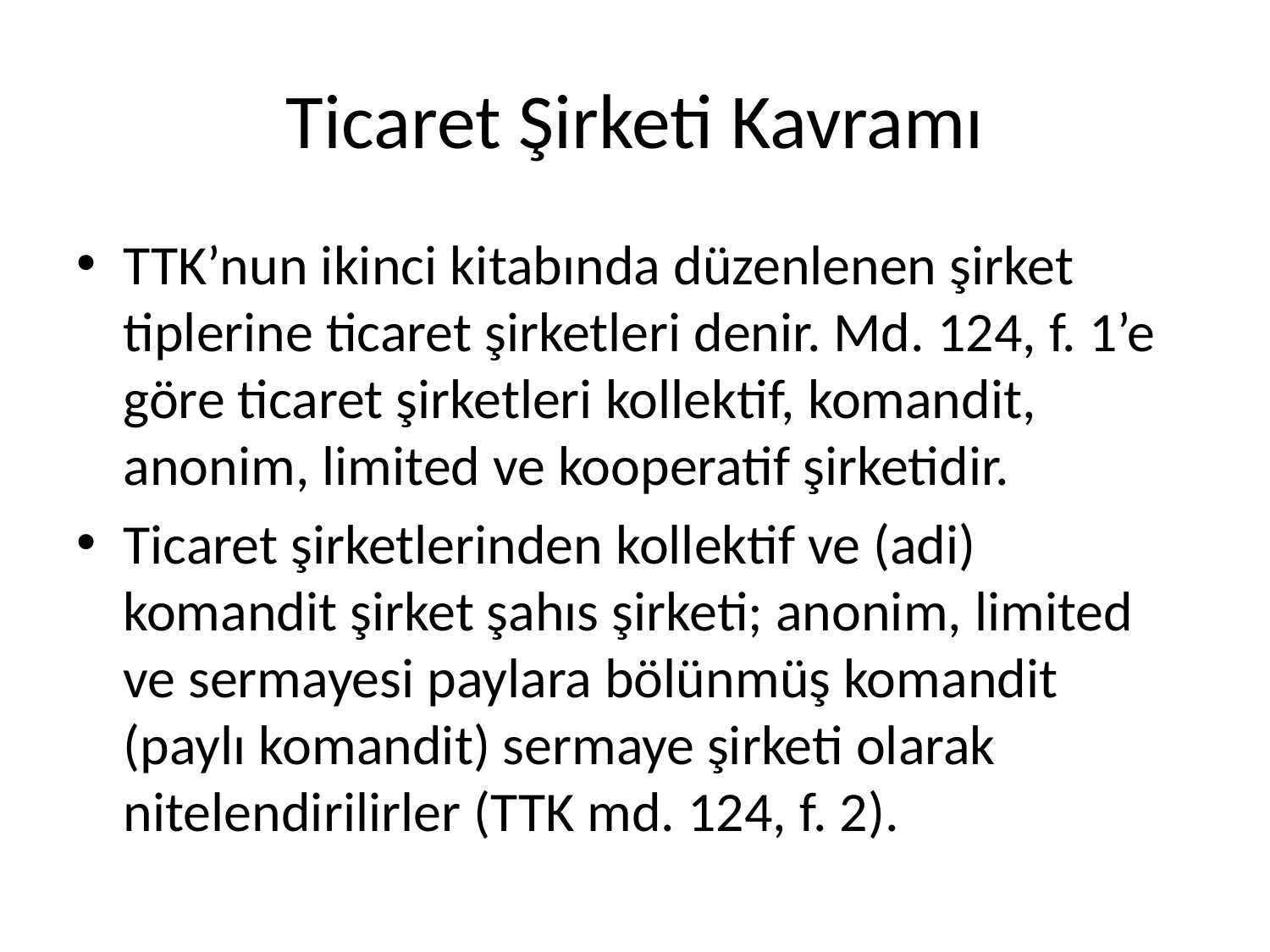

# Ticaret Şirketi Kavramı
TTK’nun ikinci kitabında düzenlenen şirket tiplerine ticaret şirketleri denir. Md. 124, f. 1’e göre ticaret şirketleri kollektif, komandit, anonim, limited ve kooperatif şirketidir.
Ticaret şirketlerinden kollektif ve (adi) komandit şirket şahıs şirketi; anonim, limited ve sermayesi paylara bölünmüş komandit (paylı komandit) sermaye şirketi olarak nitelendirilirler (TTK md. 124, f. 2).